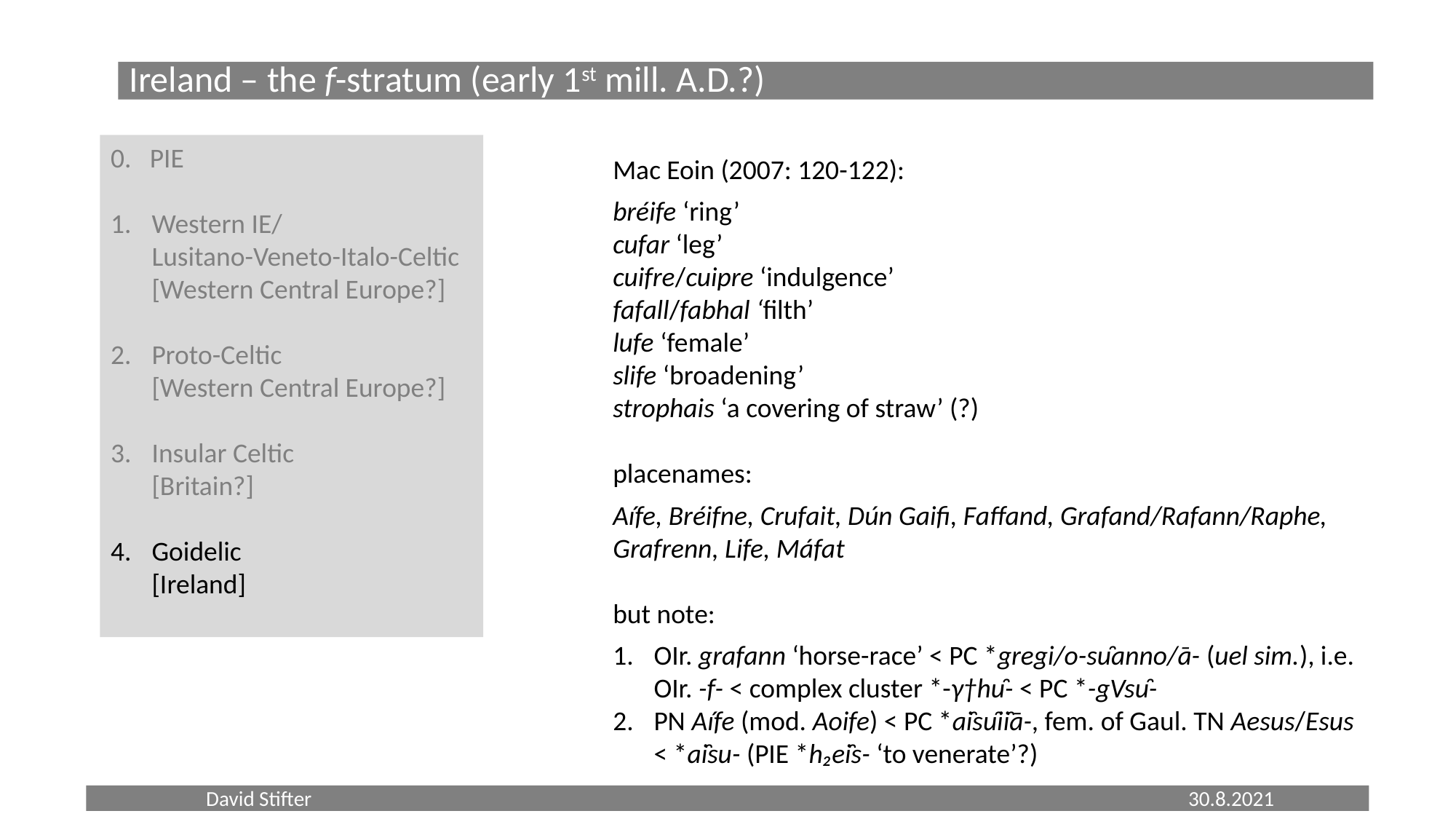

Ireland – the f-stratum (early 1st mill. a.d.?)
0.   PIE

Western IE/
Lusitano-Veneto-Italo-Celtic
[Western Central Europe?]

Proto-Celtic
[Western Central Europe?]

Insular Celtic
[Britain?]

Goidelic
[Ireland]

Mac Eoin (2007: 120-122):
bréife ‘ring’
cufar ‘leg’
cuifre/cuipre ‘indulgence’
fafall/fabhal ‘filth’
lufe ‘female’
slife ‘broadening’
strophais ‘a covering of straw’ (?)

placenames:
Aífe, Bréifne, Crufait, Dún Gaifi, Faffand, Grafand/Rafann/Raphe, Grafrenn, Life, Máfat

but note:
OIr. grafann ‘horse-race’ < PC *gregi/o-su̯anno/ā- (uel sim.), i.e. OIr. -f- < complex cluster *-γ†hu̯- < PC *-gVsu̯-
PN Aífe (mod. Aoife) < PC *ai̯su̯ii̯ā-, fem. of Gaul. TN Aesus/Esus
< *ai̯su- (PIE *h₂ei̯s- ‘to venerate’?)
	David Stifter									30.8.2021